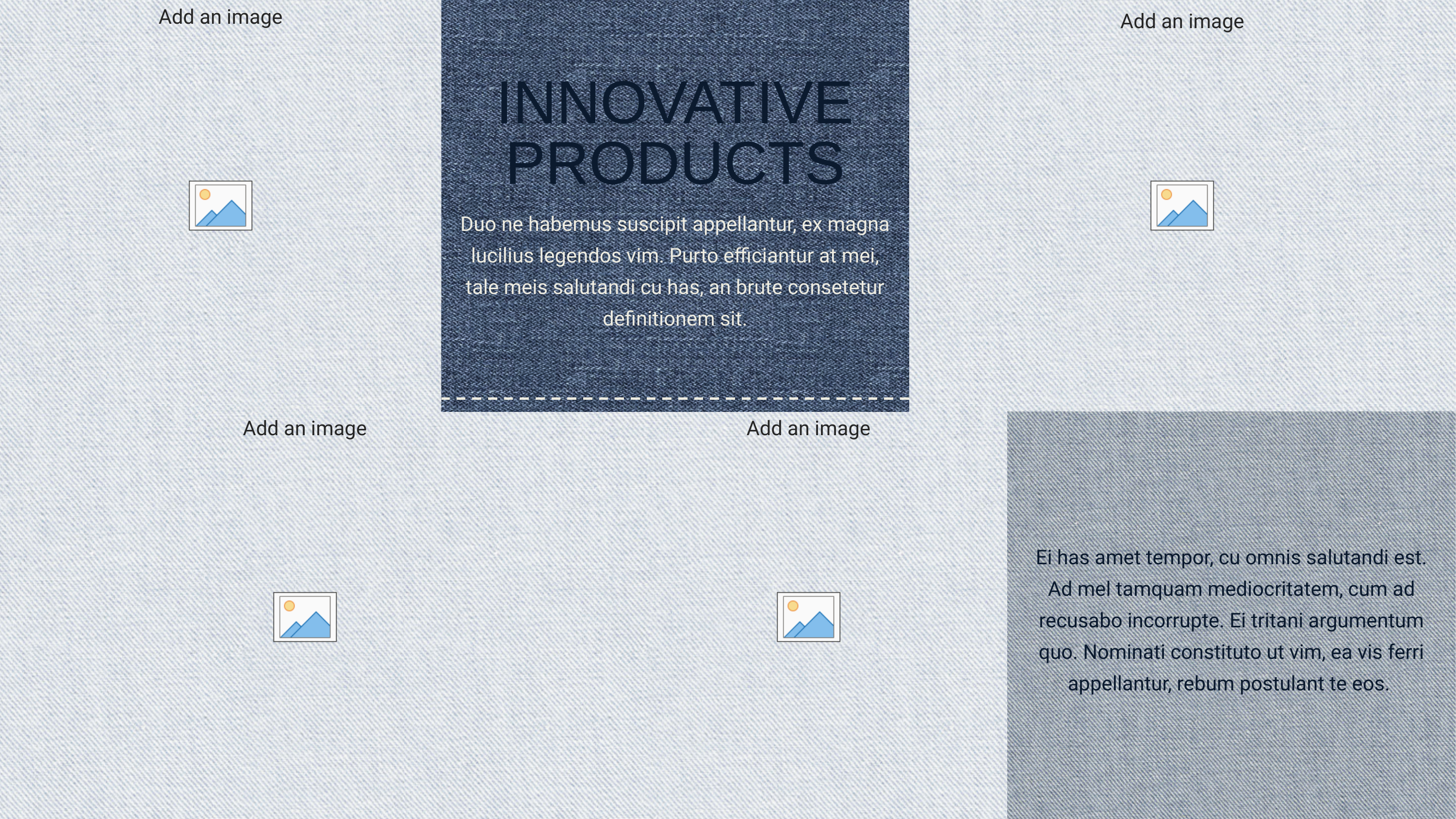

INNOVATIVE
PRODUCTS
Duo ne habemus suscipit appellantur, ex magna lucilius legendos vim. Purto efficiantur at mei, tale meis salutandi cu has, an brute consetetur definitionem sit.

Ei has amet tempor, cu omnis salutandi est. Ad mel tamquam mediocritatem, cum ad recusabo incorrupte. Ei tritani argumentum quo. Nominati constituto ut vim, ea vis ferri appellantur, rebum postulant te eos.